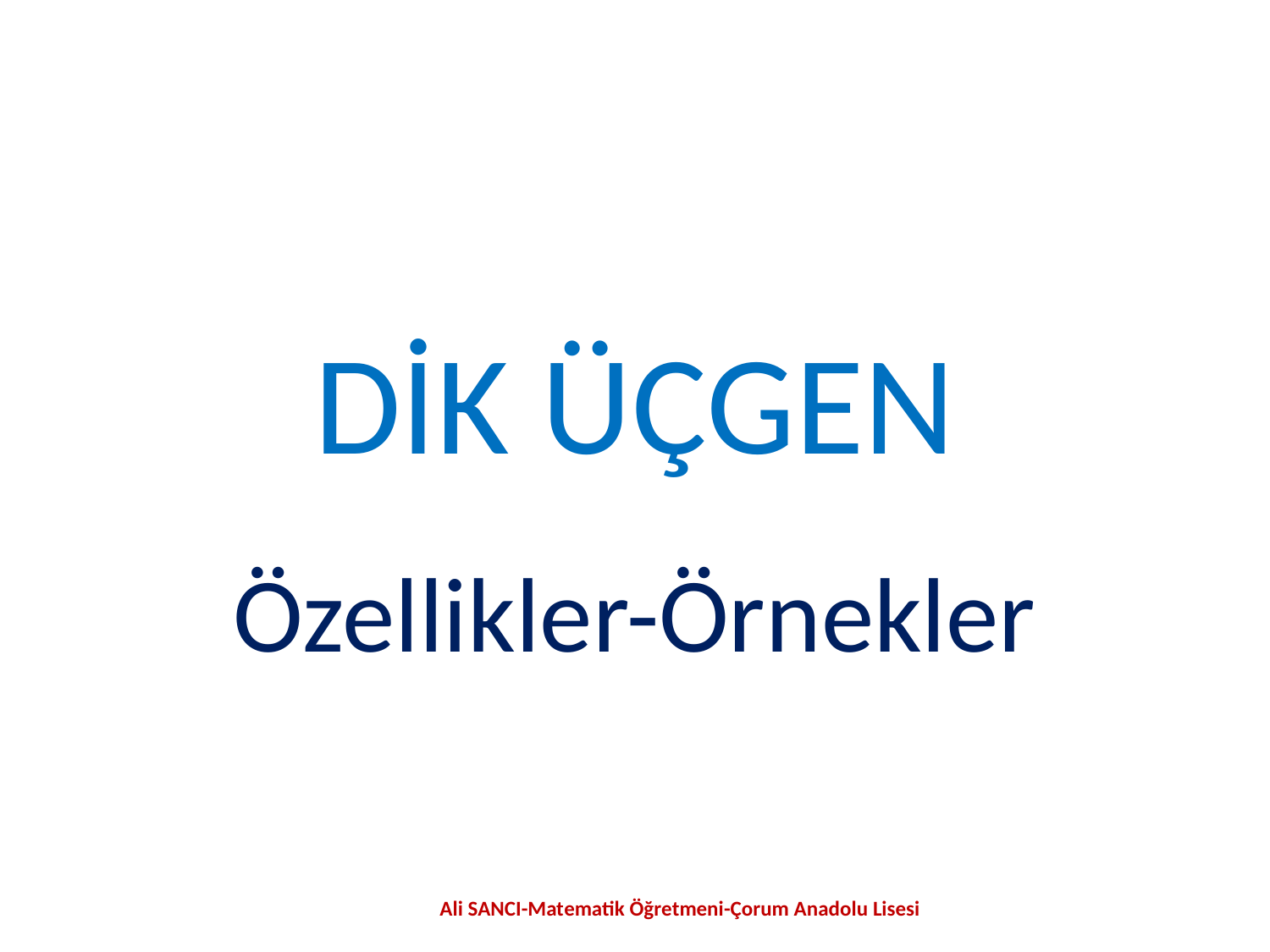

# DİK ÜÇGEN
Özellikler-Örnekler

Ali SANCI-Matematik Öğretmeni-Çorum Anadolu Lisesi